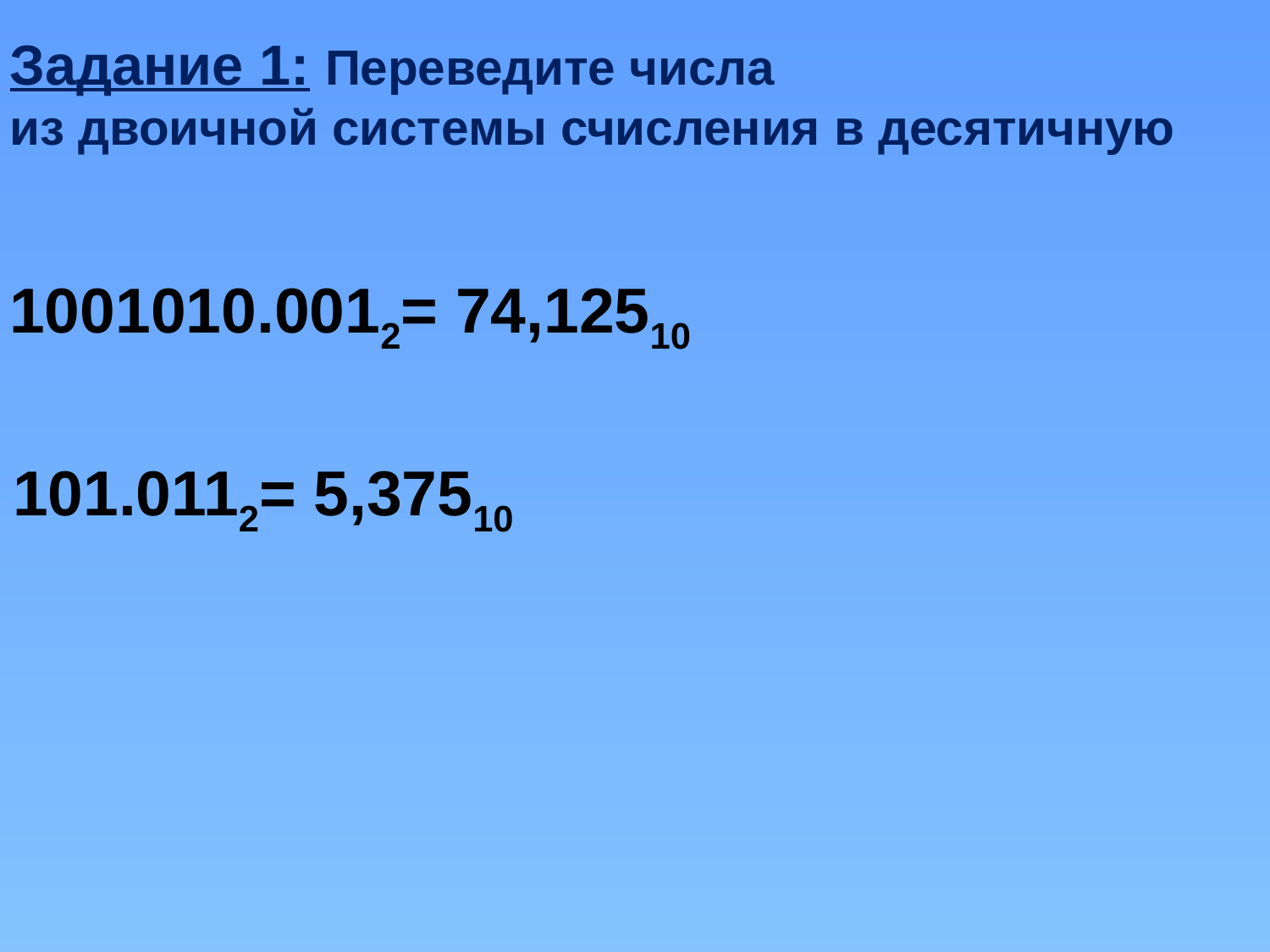

Задание 1: Переведите числа
из двоичной системы счисления в десятичную
1001010.0012= 74,12510
101.0112= 5,37510